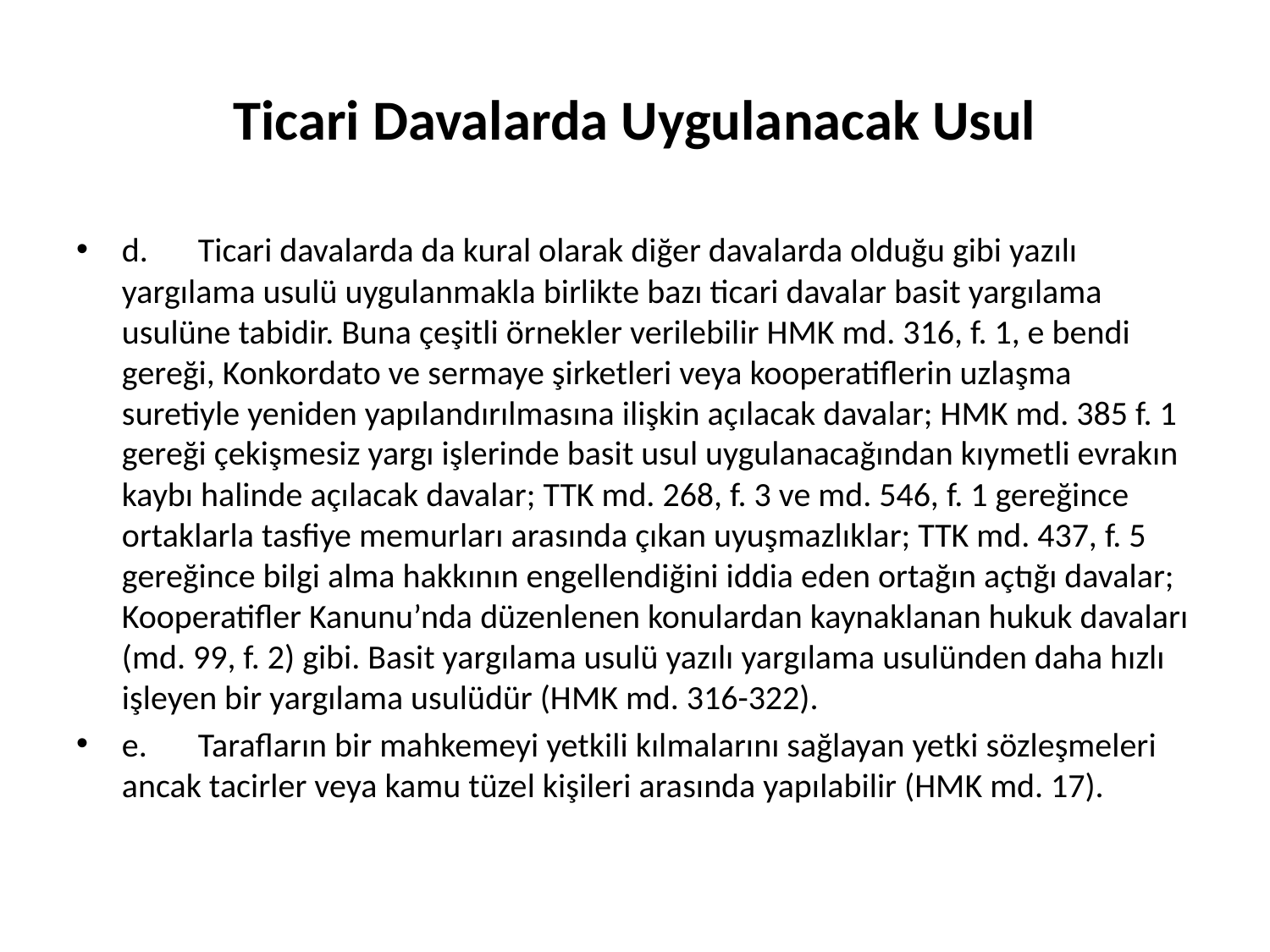

# Ticari Davalarda Uygulanacak Usul
d.	Ticari davalarda da kural olarak diğer davalarda olduğu gibi yazılı yargılama usulü uygulanmakla birlikte bazı ticari davalar basit yargılama usulüne tabidir. Buna çeşitli örnekler verilebilir HMK md. 316, f. 1, e bendi gereği, Konkordato ve sermaye şirketleri veya kooperatiflerin uzlaşma suretiyle yeniden yapılandırılmasına ilişkin açılacak davalar; HMK md. 385 f. 1 gereği çekişmesiz yargı işlerinde basit usul uygulanacağından kıymetli evrakın kaybı halinde açılacak davalar; TTK md. 268, f. 3 ve md. 546, f. 1 gereğince ortaklarla tasfiye memurları arasında çıkan uyuşmazlıklar; TTK md. 437, f. 5 gereğince bilgi alma hakkının engellendiğini iddia eden ortağın açtığı davalar; Kooperatifler Kanunu’nda düzenlenen konulardan kaynaklanan hukuk davaları (md. 99, f. 2) gibi. Basit yargılama usulü yazılı yargılama usulünden daha hızlı işleyen bir yargılama usulüdür (HMK md. 316-322).
e.	Tarafların bir mahkemeyi yetkili kılmalarını sağlayan yetki sözleşmeleri ancak tacirler veya kamu tüzel kişileri arasında yapılabilir (HMK md. 17).